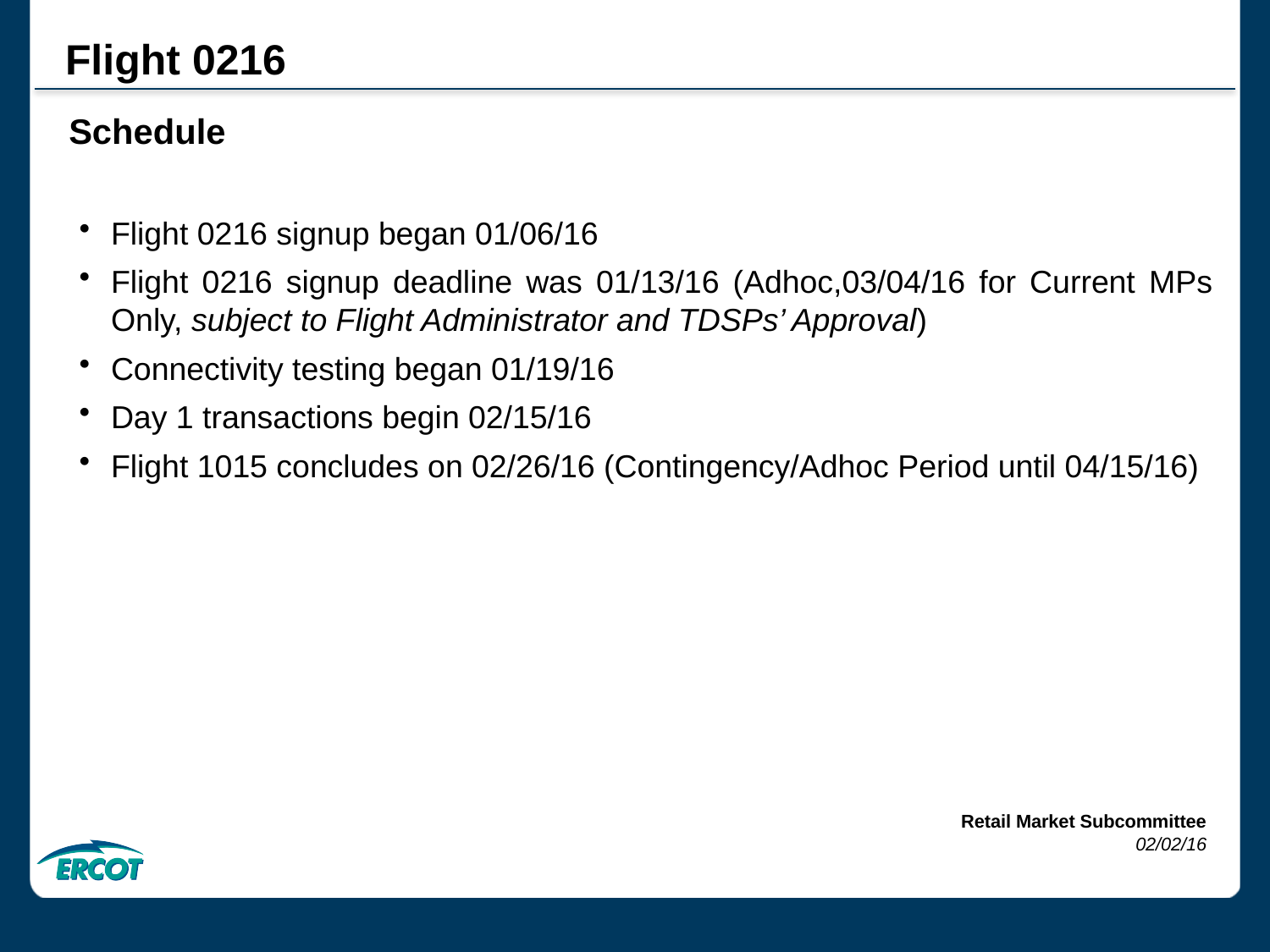

Flight 0216
Schedule

Flight 0216 signup began 01/06/16
Flight 0216 signup deadline was 01/13/16 (Adhoc,03/04/16 for Current MPs Only, subject to Flight Administrator and TDSPs’ Approval)
Connectivity testing began 01/19/16
Day 1 transactions begin 02/15/16
Flight 1015 concludes on 02/26/16 (Contingency/Adhoc Period until 04/15/16)
Retail Market Subcommittee
02/02/16